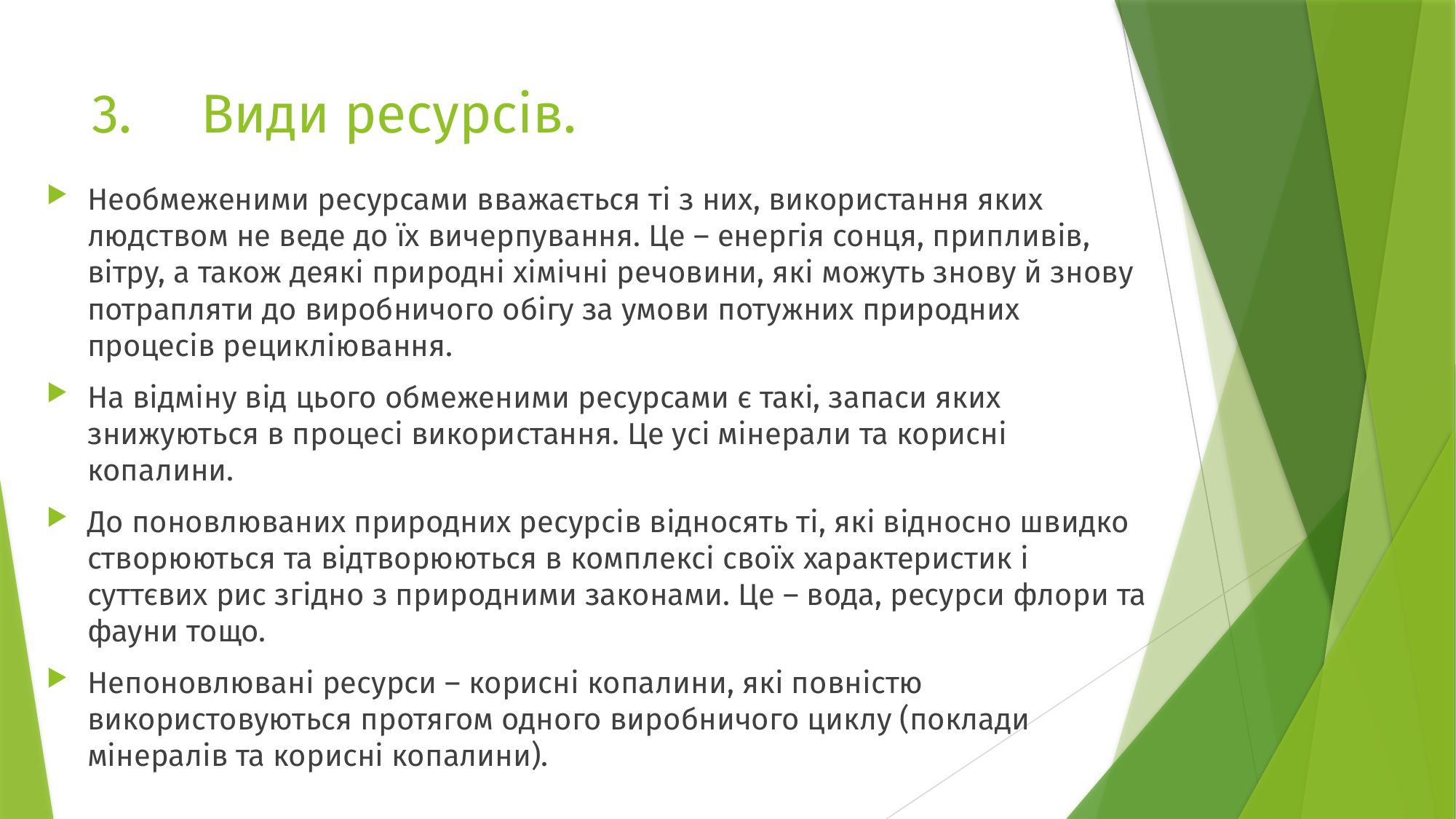

# 3.	Види ресурсів.
Необмеженими ресурсами вважається ті з них, використання яких людством не веде до їх вичерпування. Це – енергія сонця, припливів, вітру, а також деякі природні хімічні речовини, які можуть знову й знову потрапляти до виробничого обігу за умови потужних природних процесів рецикліювання.
На відміну від цього обмеженими ресурсами є такі, запаси яких знижуються в процесі використання. Це усі мінерали та корисні копалини.
До поновлюваних природних ресурсів відносять ті, які відносно швидко створюються та відтворюються в комплексі своїх характеристик і суттєвих рис згідно з природними законами. Це – вода, ресурси флори та фауни тощо.
Непоновлювані ресурси – корисні копалини, які повністю використовуються протягом одного виробничого циклу (поклади мінералів та корисні копалини).